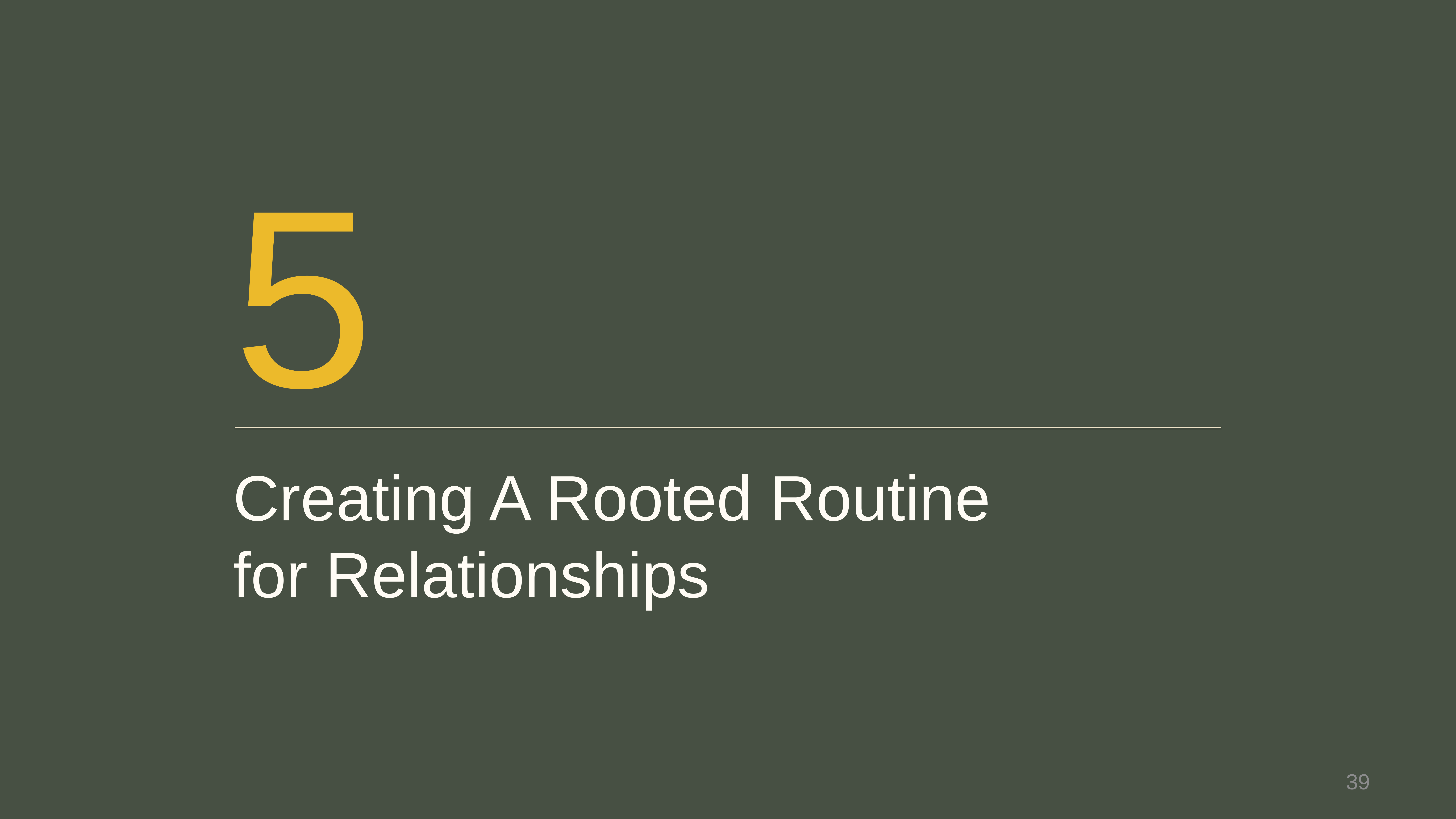

5

Creating A Rooted Routine for Relationships
39